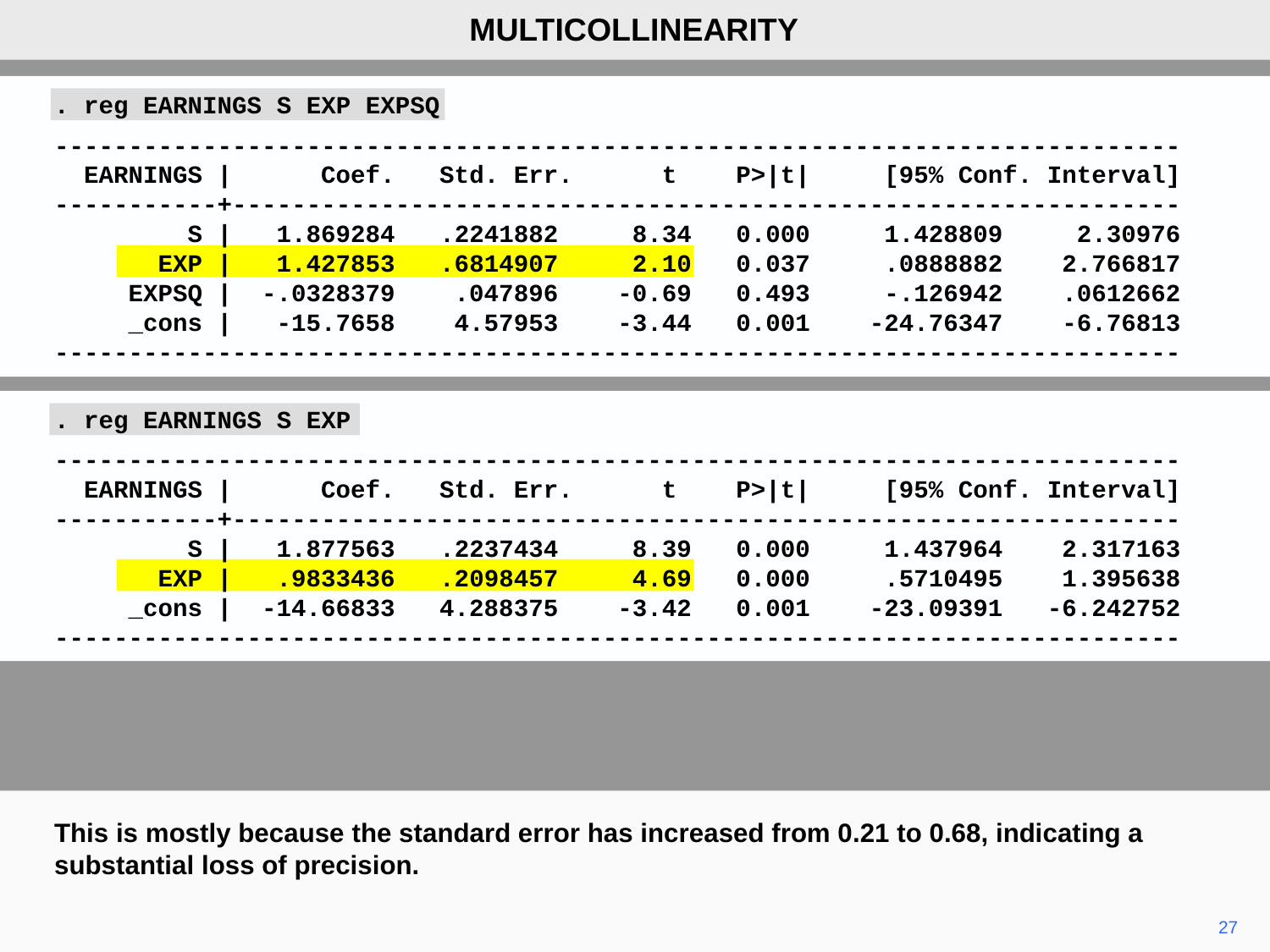

MULTICOLLINEARITY

. reg EARNINGS S EXP EXPSQ
----------------------------------------------------------------------------
  EARNINGS |      Coef.   Std. Err.      t    P>|t|     [95% Conf. Interval]
-----------+----------------------------------------------------------------
         S |   1.869284   .2241882     8.34   0.000     1.428809     2.30976
       EXP |   1.427853   .6814907     2.10   0.037     .0888882    2.766817
     EXPSQ |  -.0328379    .047896    -0.69   0.493     -.126942    .0612662
     _cons |   -15.7658    4.57953    -3.44   0.001    -24.76347    -6.76813
----------------------------------------------------------------------------

. reg EARNINGS S EXP
----------------------------------------------------------------------------
  EARNINGS |      Coef.   Std. Err.      t    P>|t|     [95% Conf. Interval]
-----------+----------------------------------------------------------------
         S |   1.877563   .2237434     8.39   0.000     1.437964    2.317163
       EXP |   .9833436   .2098457     4.69   0.000     .5710495    1.395638
     _cons |  -14.66833   4.288375    -3.42   0.001    -23.09391   -6.242752
----------------------------------------------------------------------------

This is mostly because the standard error has increased from 0.21 to 0.68, indicating a substantial loss of precision.
27